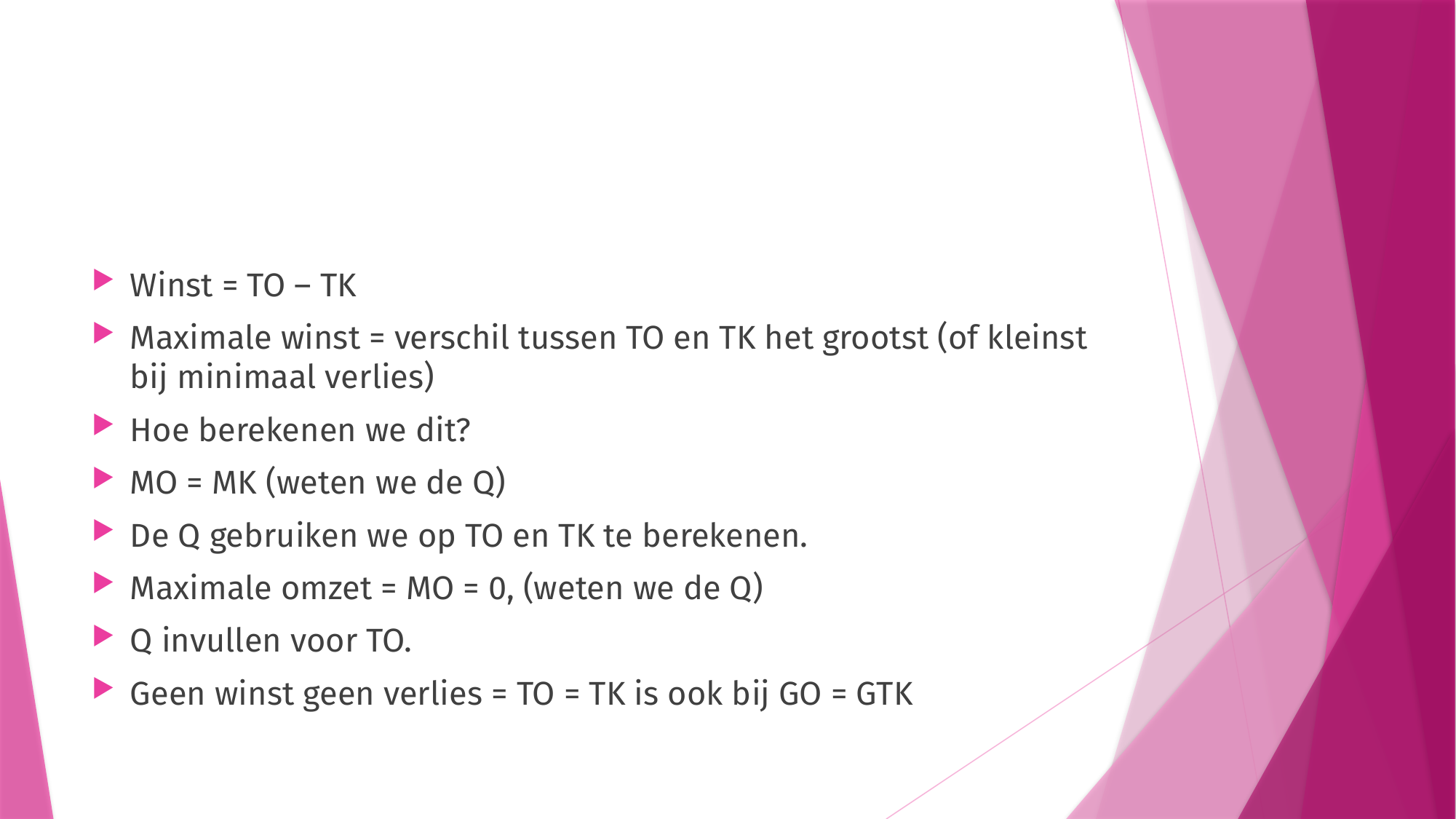

#
Winst = TO – TK
Maximale winst = verschil tussen TO en TK het grootst (of kleinst bij minimaal verlies)
Hoe berekenen we dit?
MO = MK (weten we de Q)
De Q gebruiken we op TO en TK te berekenen.
Maximale omzet = MO = 0, (weten we de Q)
Q invullen voor TO.
Geen winst geen verlies = TO = TK is ook bij GO = GTK